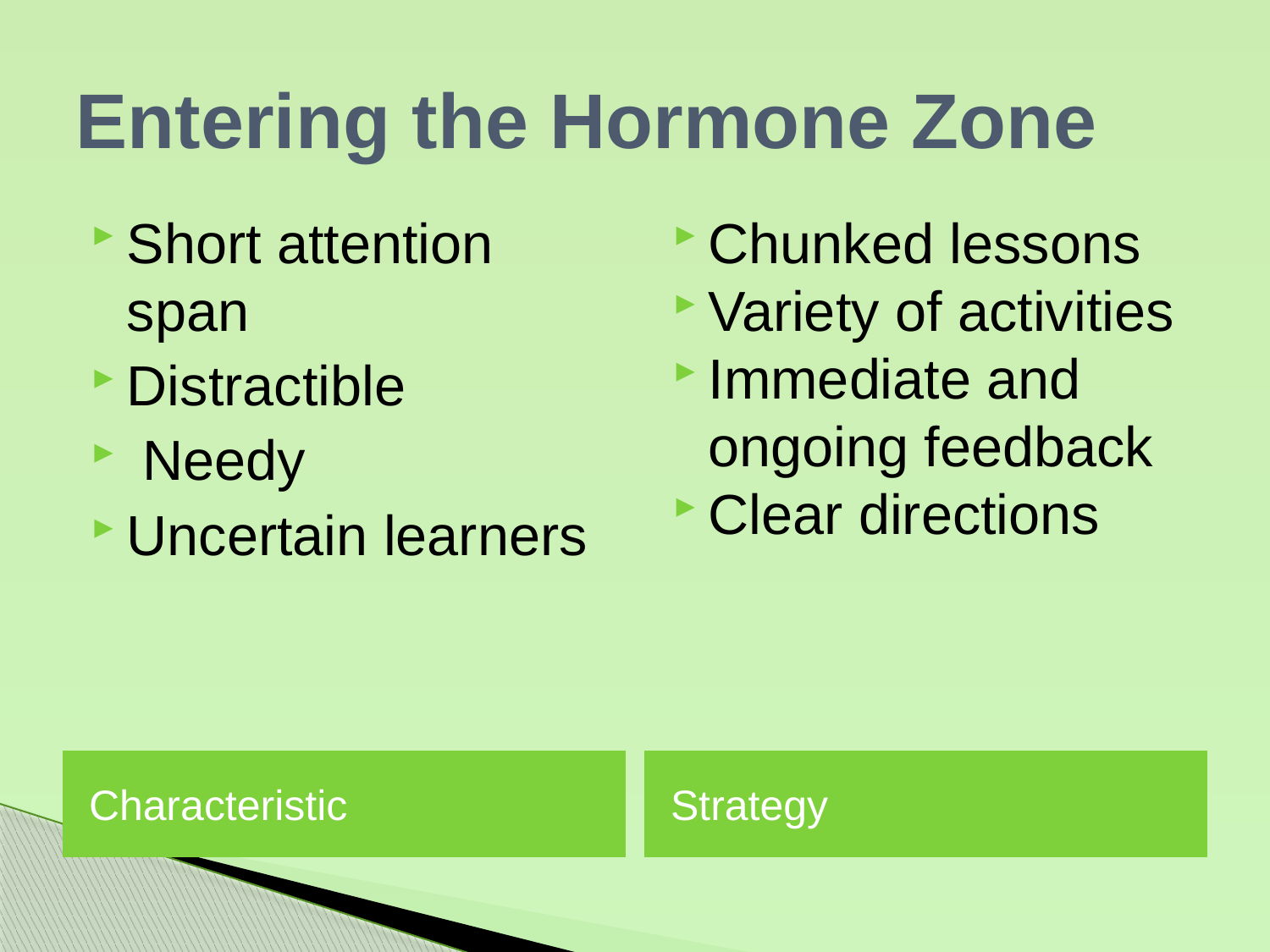

# Entering the Hormone Zone
Short attention span
Distractible
 Needy
Uncertain learners

Chunked lessons
Variety of activities
Immediate and ongoing feedback
Clear directions

Characteristic
Strategy